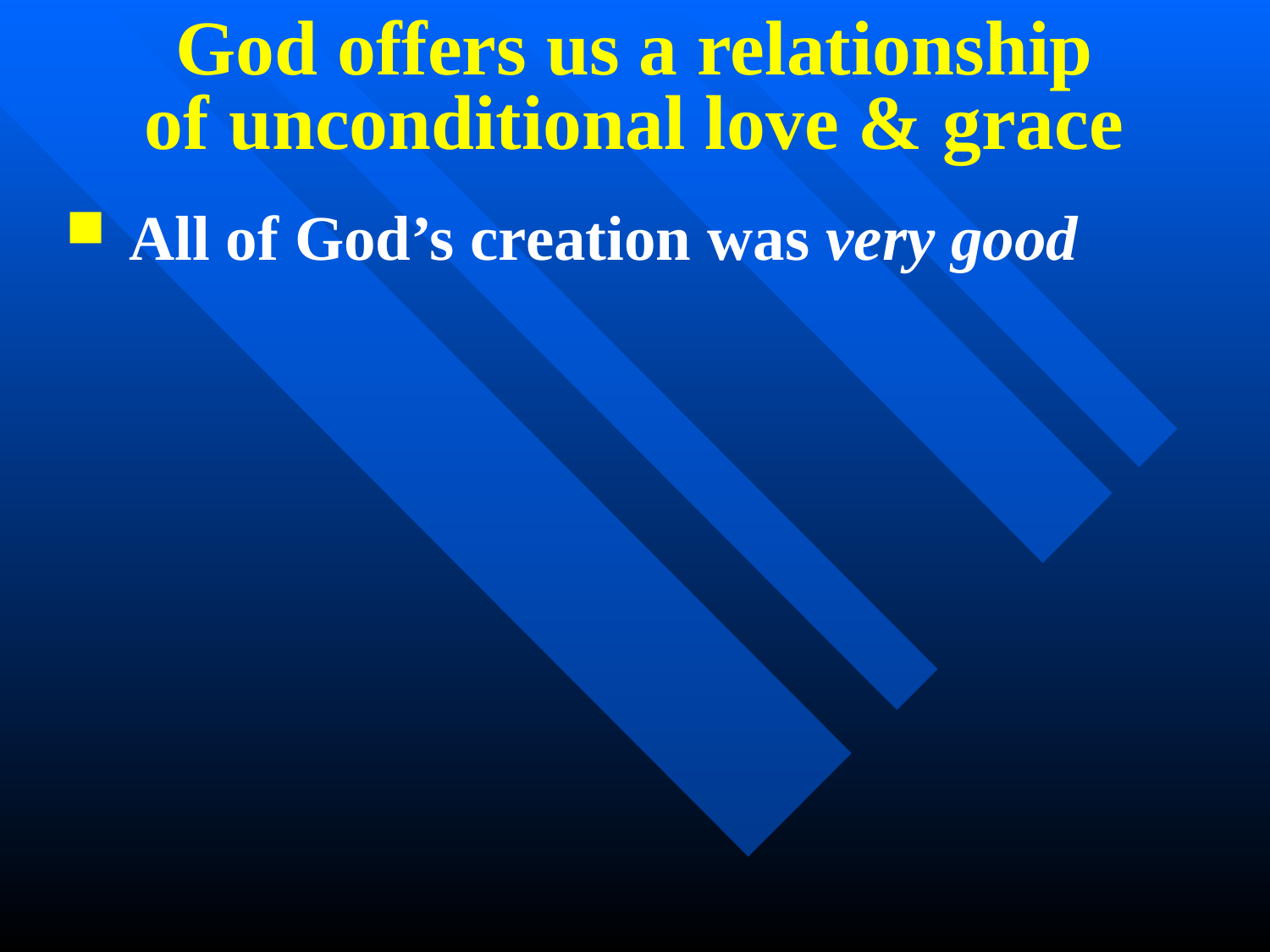

God offers us a relationship
of unconditional love & grace
All of God’s creation was very good